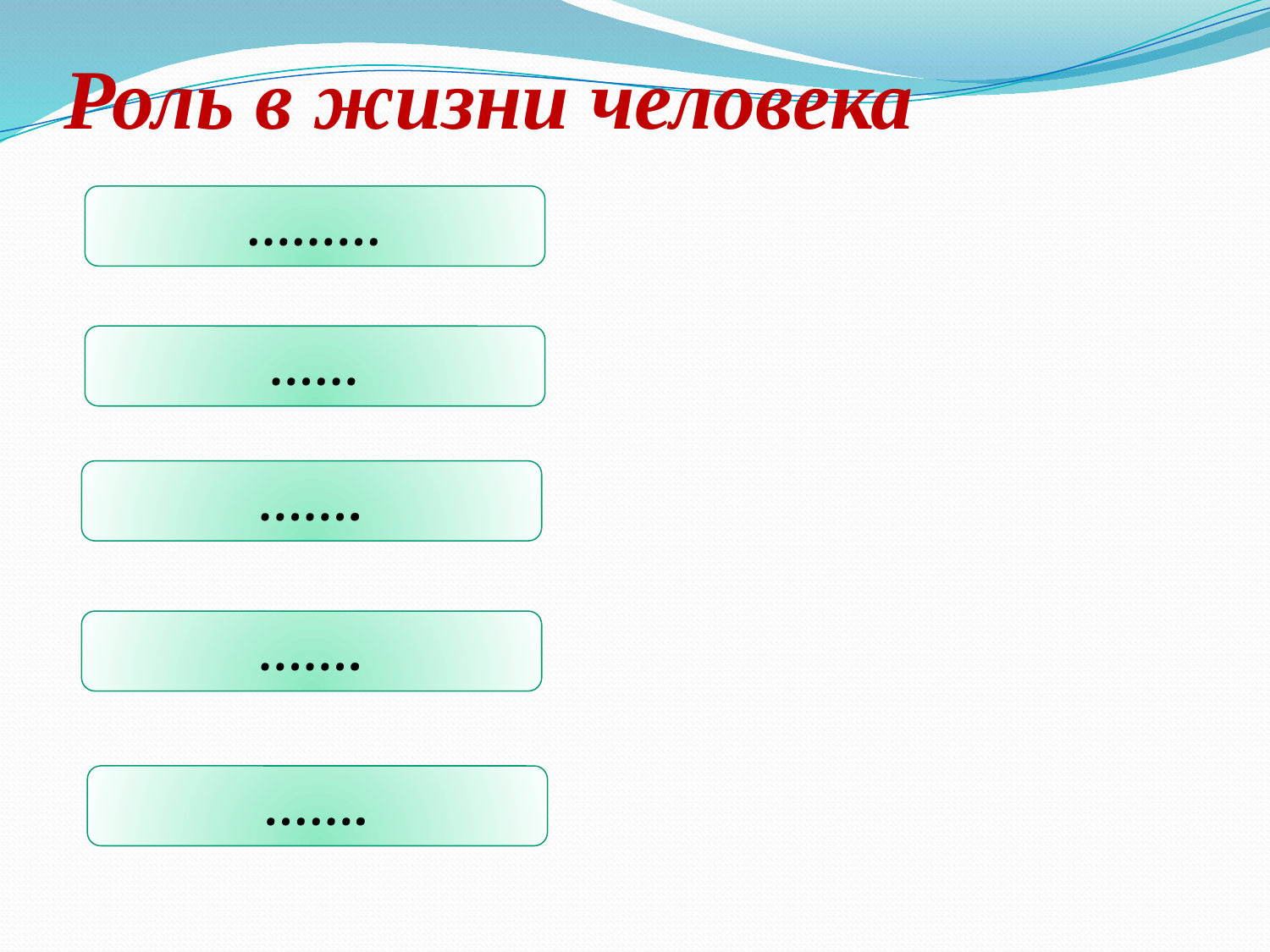

# Роль в жизни человека
………
……
…….
…….
…….